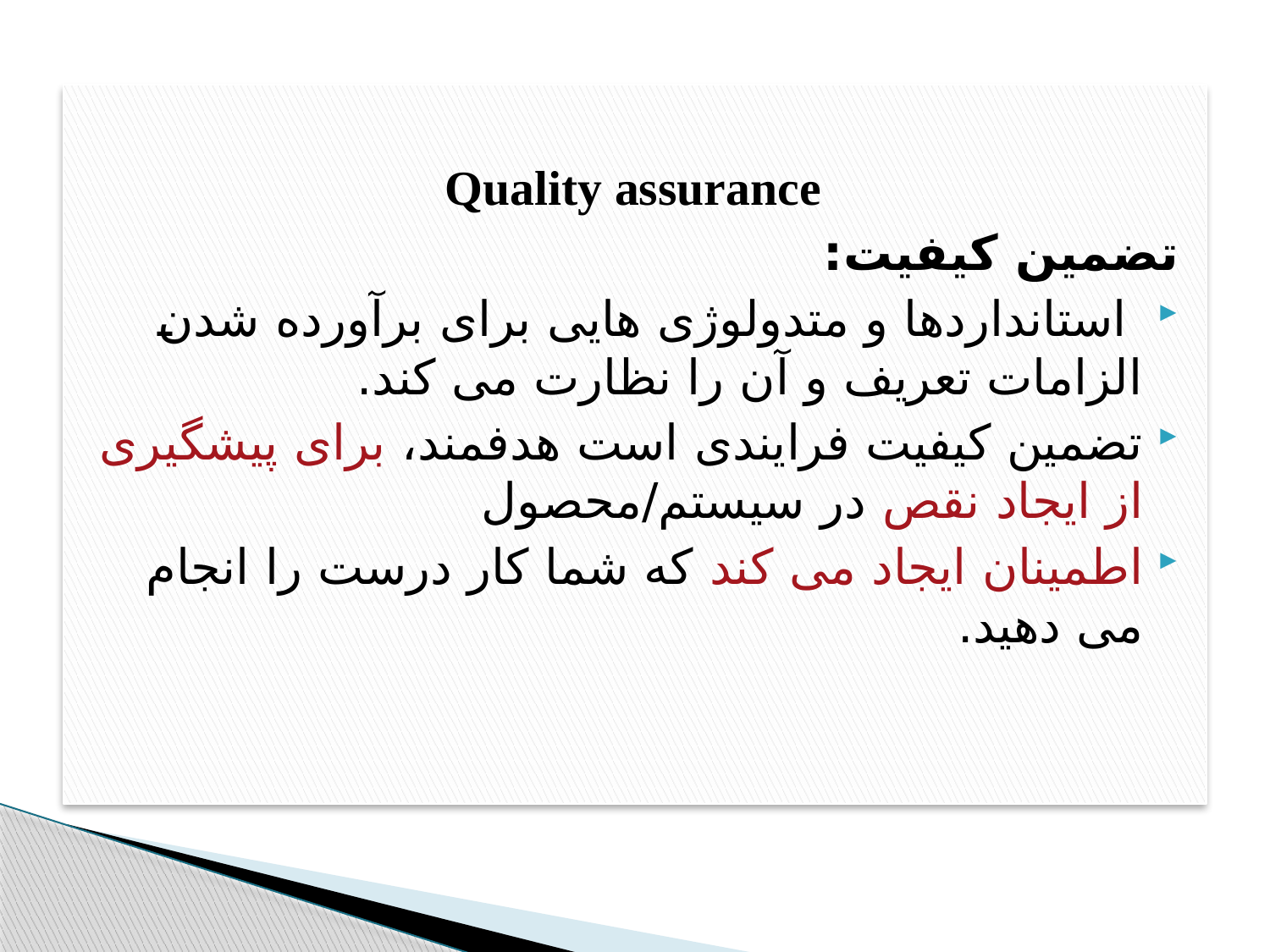

Quality assurance
تضمین کیفیت:
 استانداردها و متدولوژی هایی برای برآورده شدن الزامات تعریف و آن را نظارت می کند.
تضمین کیفیت فرایندی است هدفمند، برای پیشگیری از ایجاد نقص در سیستم/محصول
اطمینان ایجاد می کند که شما کار درست را انجام می دهید.